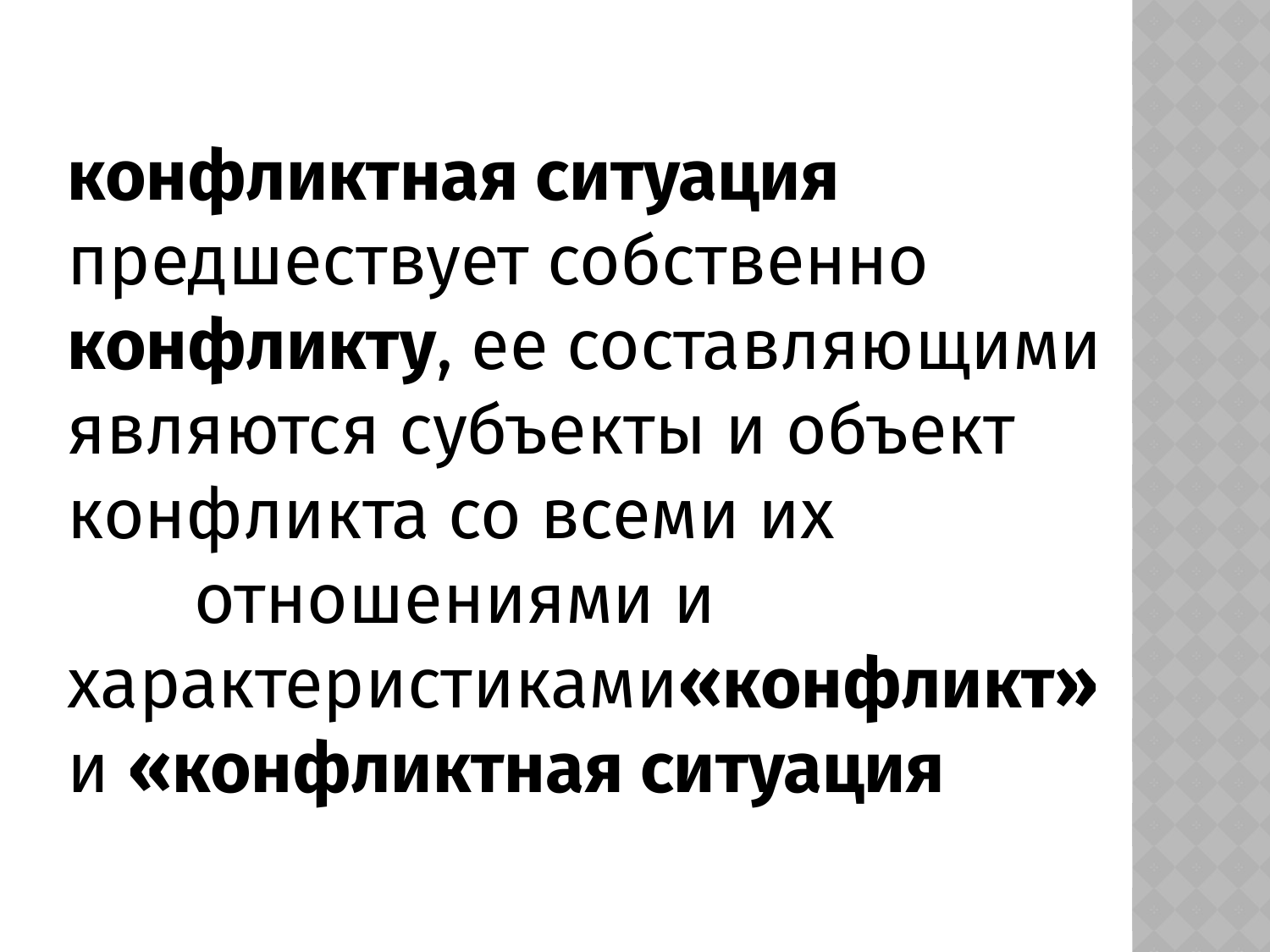

конфликтная ситуация предшествует собственно конфликту, ее составляющими являются субъекты и объект конфликта со всеми их 			отношениями и характеристиками«конфликт» и «конфликтная ситуация